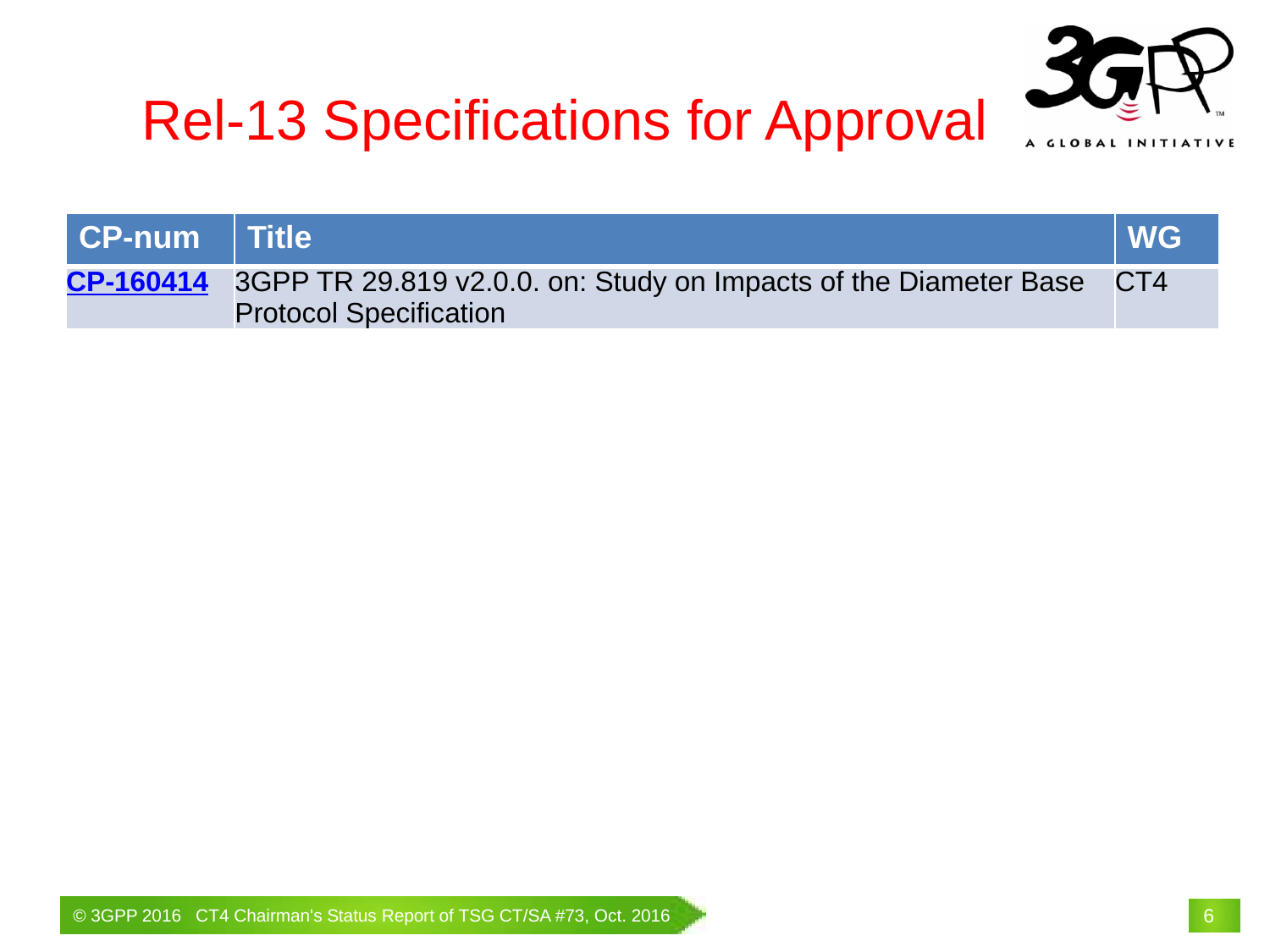

# Rel-13 Specifications for Approval
| CP-num | Title | WG |
| --- | --- | --- |
| CP-160414 | 3GPP TR 29.819 v2.0.0. on: Study on Impacts of the Diameter Base Protocol Specification | CT4 |